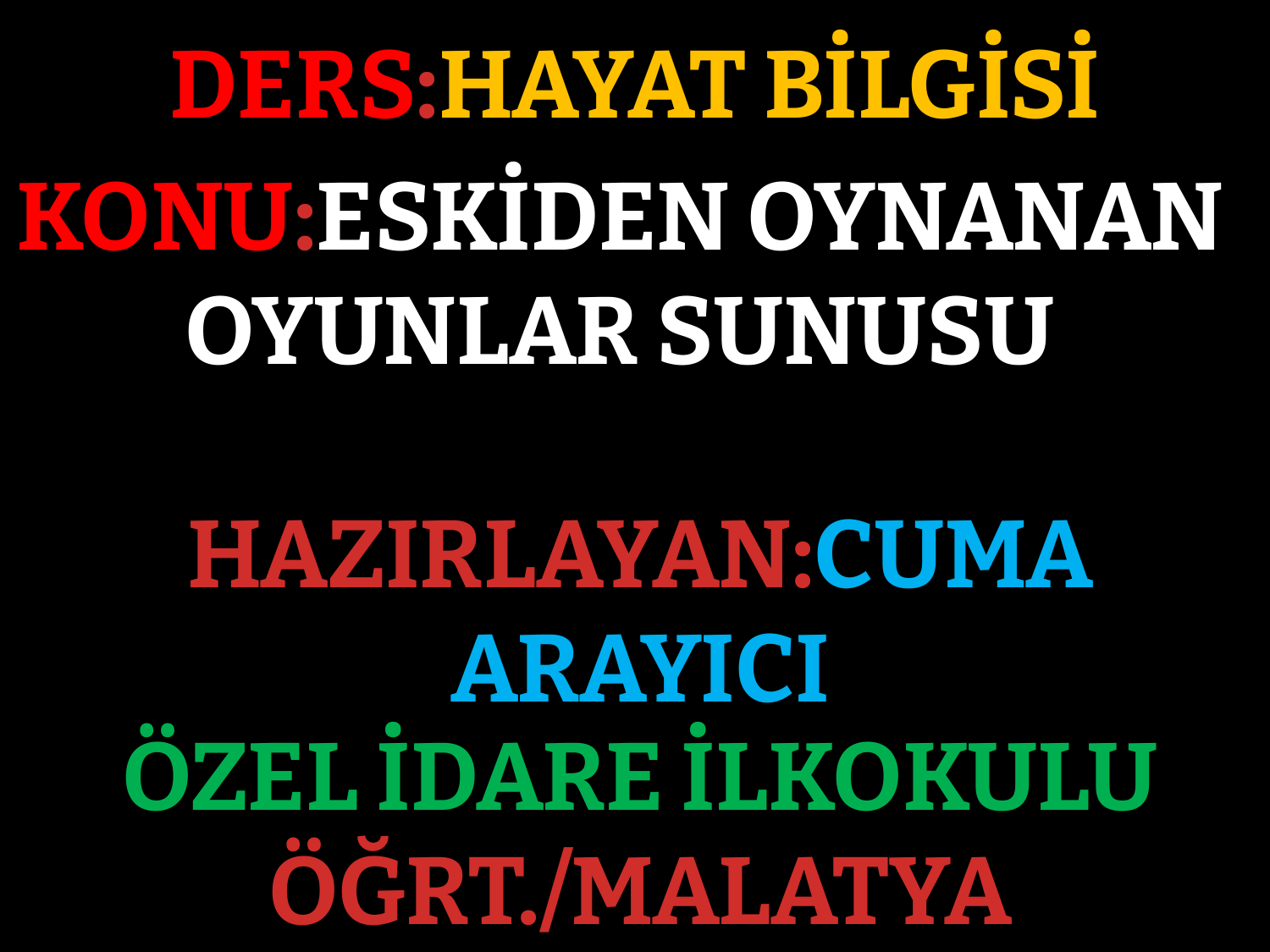

DERS:HAYAT BİLGİSİ
KONU:ESKİDEN OYNANAN OYUNLAR SUNUSU
HAZIRLAYAN:CUMA ARAYICI
ÖZEL İDARE İLKOKULU ÖĞRT./MALATYA